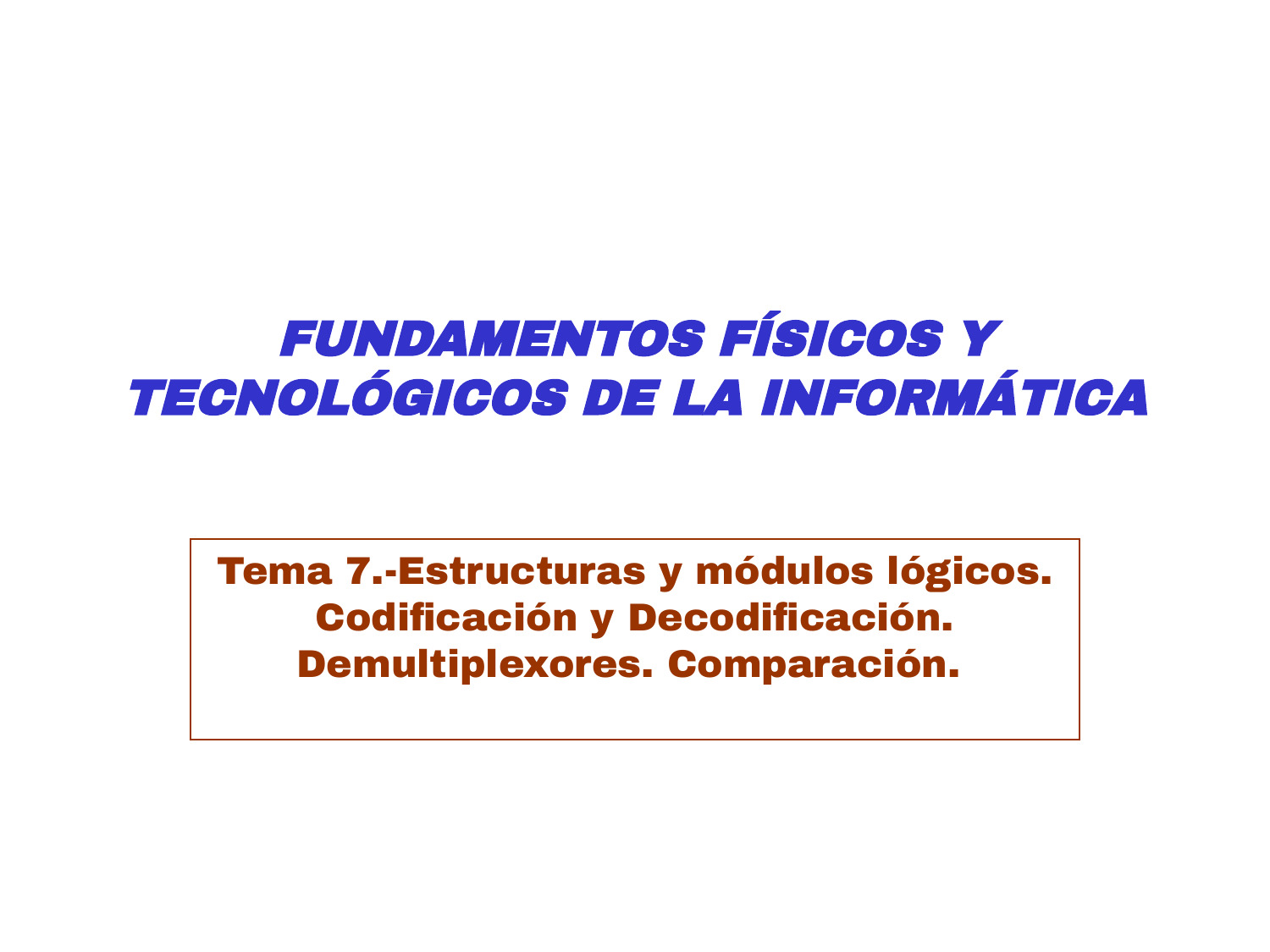

# FUNDAMENTOS FÍSICOS Y TECNOLÓGICOS DE LA INFORMÁTICA
Tema 7.-Estructuras y módulos lógicos. Codificación y Decodificación. Demultiplexores. Comparación.